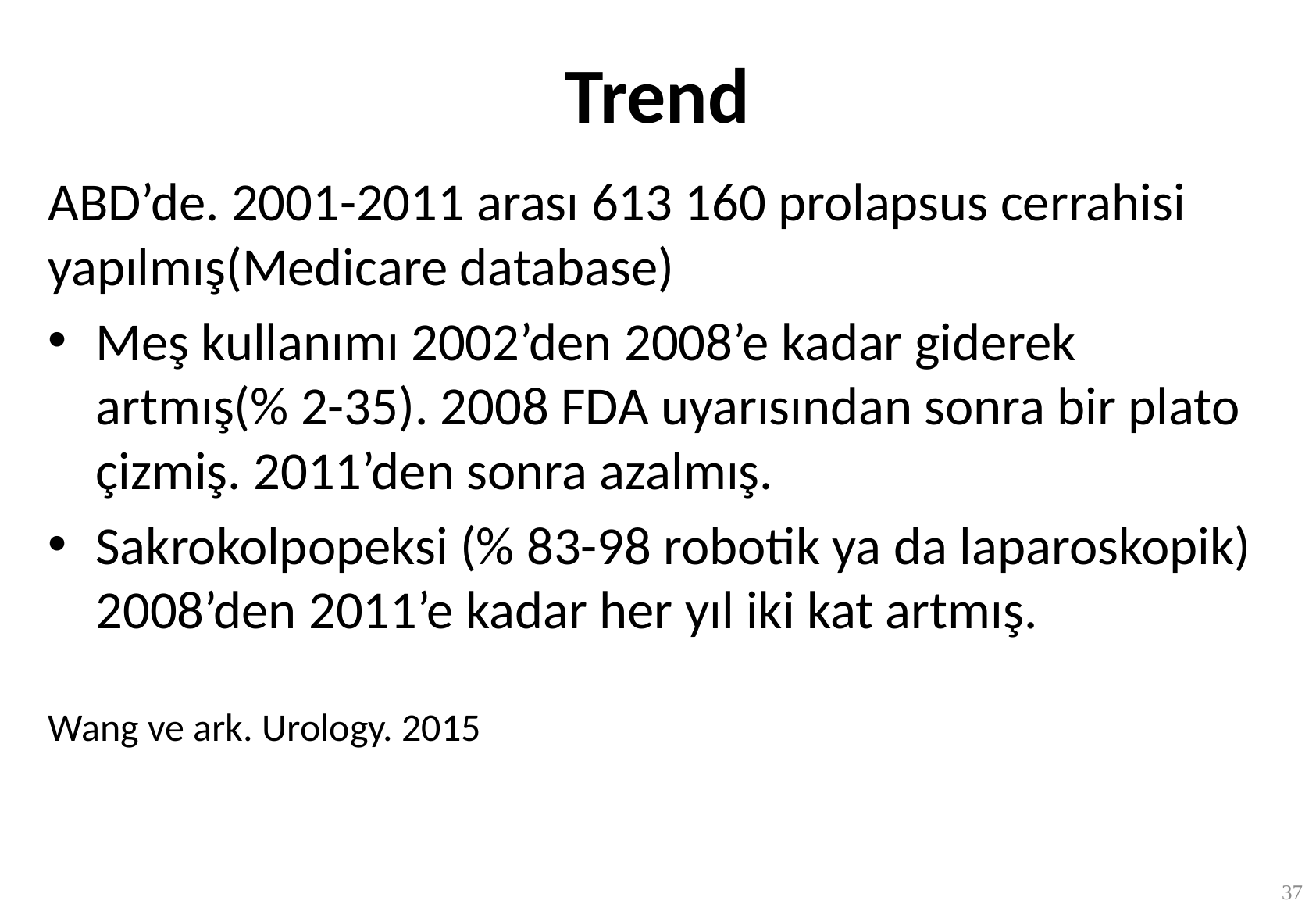

# Trend
ABD’de. 2001-2011 arası 613 160 prolapsus cerrahisi yapılmış(Medicare database)
Meş kullanımı 2002’den 2008’e kadar giderek artmış(% 2-35). 2008 FDA uyarısından sonra bir plato çizmiş. 2011’den sonra azalmış.
Sakrokolpopeksi (% 83-98 robotik ya da laparoskopik) 2008’den 2011’e kadar her yıl iki kat artmış.

Wang ve ark. Urology. 2015
37